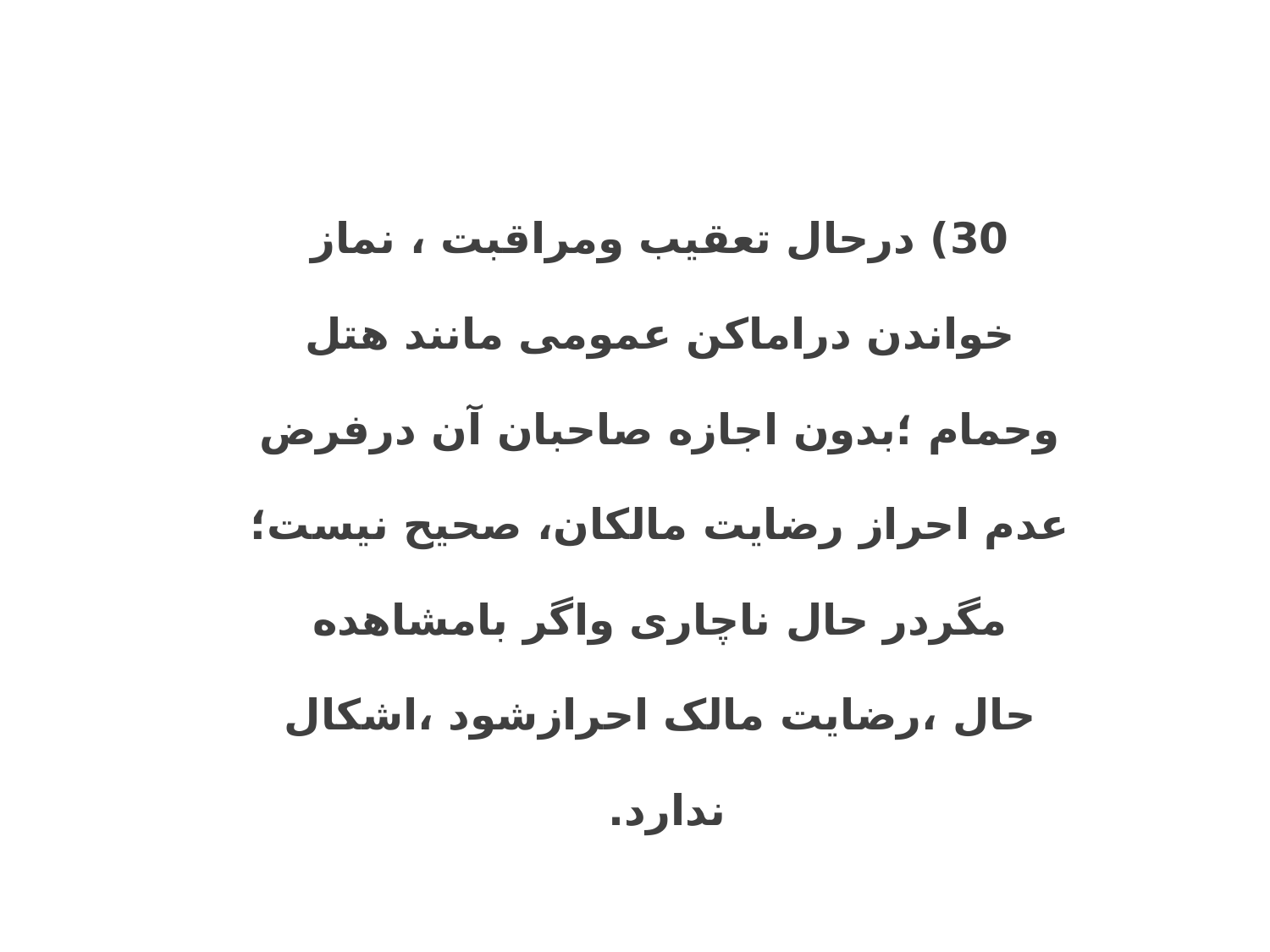

30) درحال تعقیب ومراقبت ، نماز خواندن دراماکن عمومی مانند هتل وحمام ؛بدون اجازه صاحبان آن درفرض عدم احراز رضایت مالکان، صحیح نیست؛ مگردر حال ناچاری واگر بامشاهده حال ،رضایت مالک احرازشود ،اشکال ندارد.